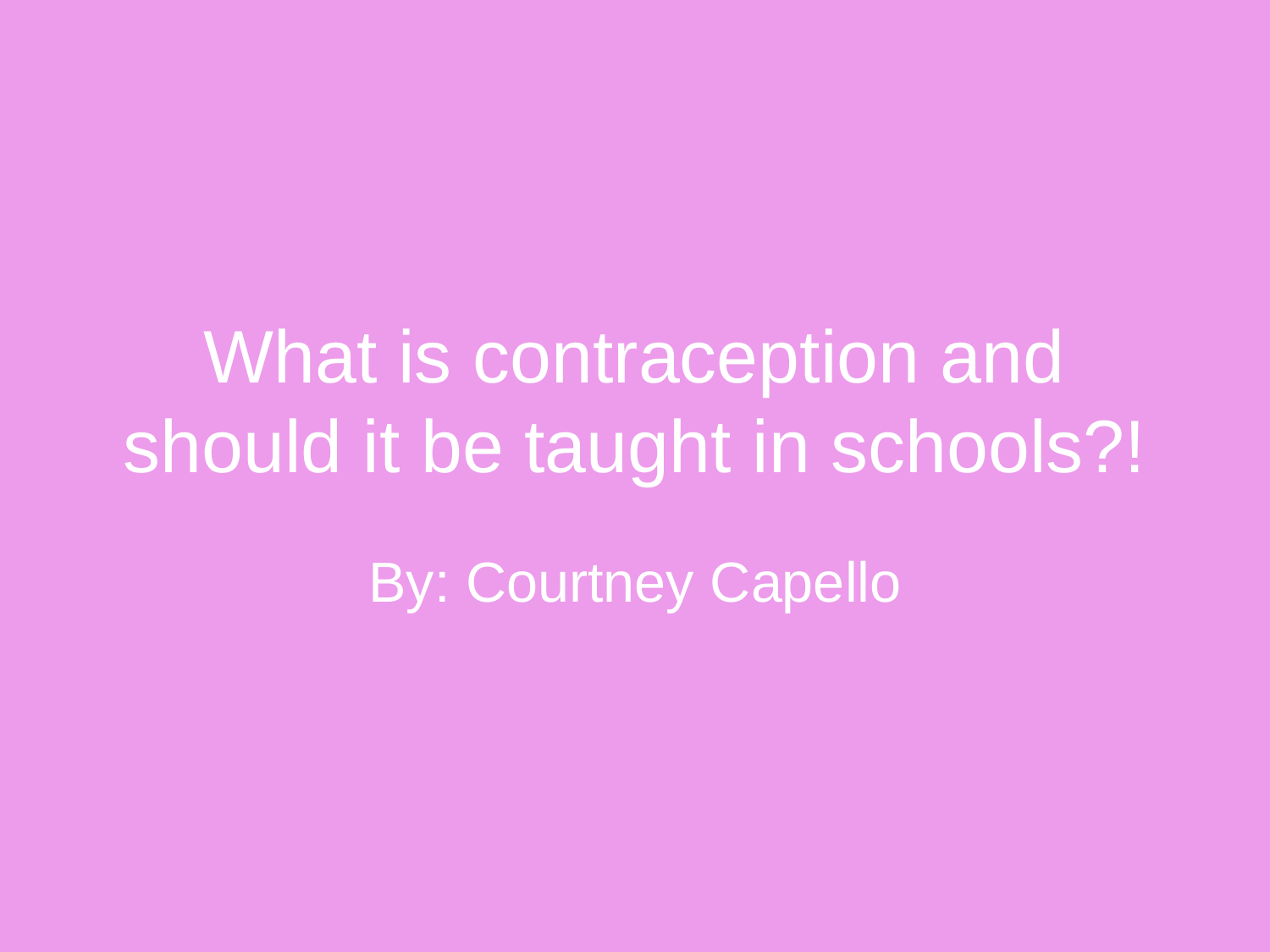

# What is contraception and should it be taught in schools?!
By: Courtney Capello